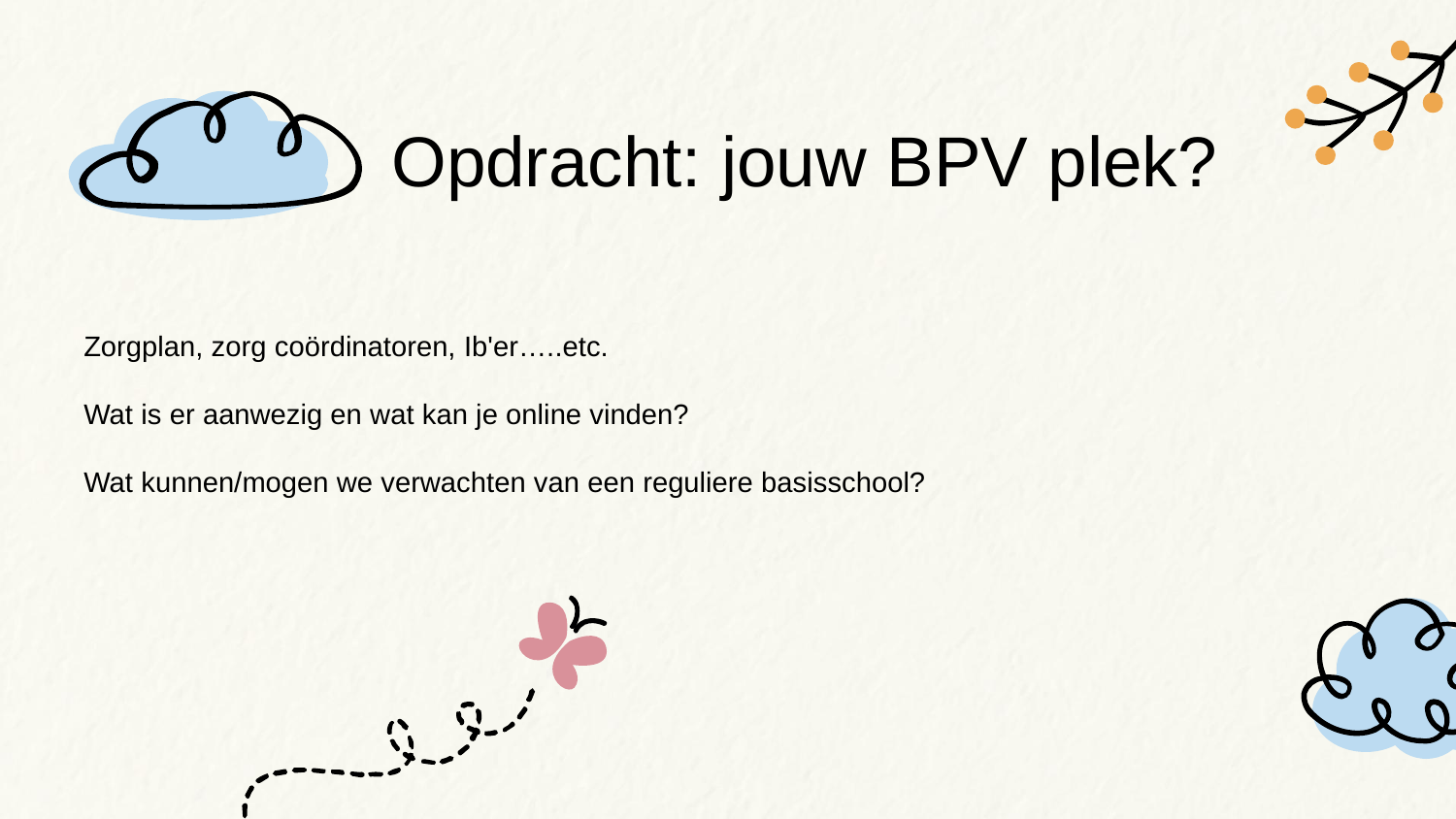

# Opdracht: jouw BPV plek?

Zorgplan, zorg coördinatoren, Ib'er…..etc.

Wat is er aanwezig en wat kan je online vinden?

Wat kunnen/mogen we verwachten van een reguliere basisschool?